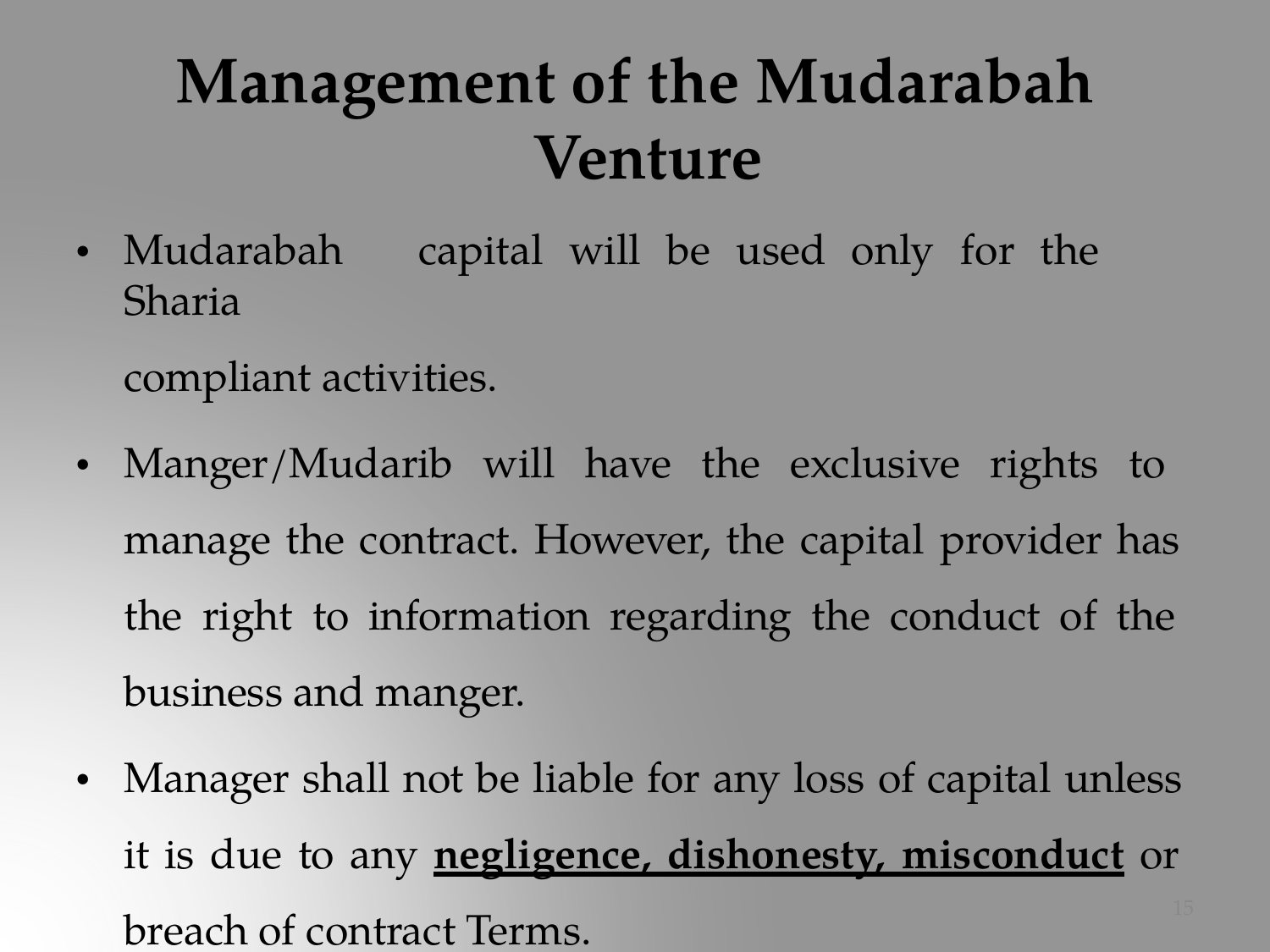

# Management of the Mudarabah  Venture
Mudarabah	capital	will	be	used	only	for	the	Sharia
compliant activities.
Manger/Mudarib will have the exclusive rights to  manage the contract. However, the capital provider has  the right to information regarding the conduct of the  business and manger.
Manager shall not be liable for any loss of capital unless  it is due to any negligence, dishonesty, misconduct or  breach of contract Terms.
15